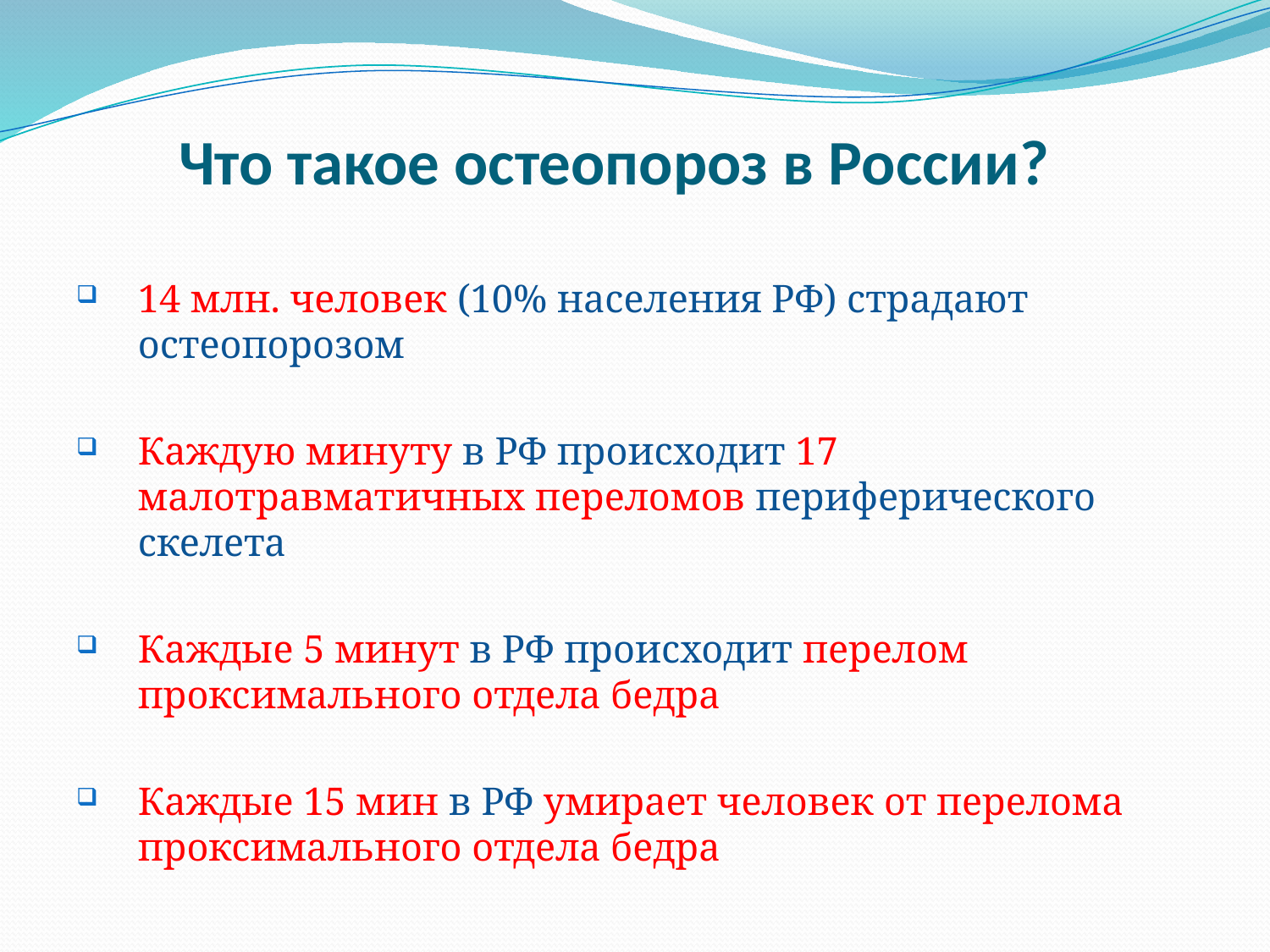

# Что такое остеопороз в России?
14 млн. человек (10% населения РФ) страдают остеопорозом

Каждую минуту в РФ происходит 17 малотравматичных переломов периферического скелета

Каждые 5 минут в РФ происходит перелом проксимального отдела бедра

Каждые 15 мин в РФ умирает человек от перелома проксимального отдела бедра